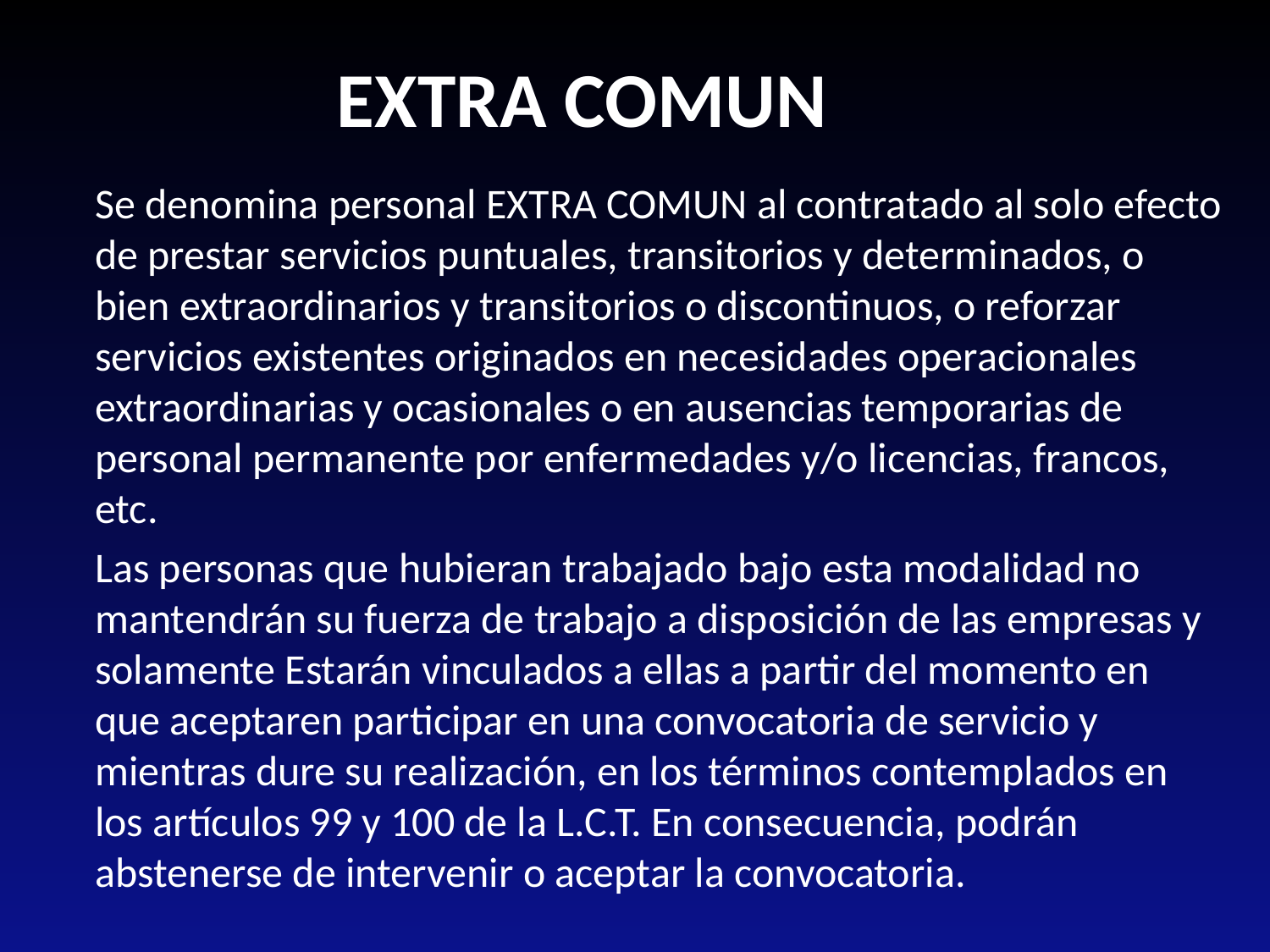

EXTRA COMUN
Se denomina personal EXTRA COMUN al contratado al solo efecto de prestar servicios puntuales, transitorios y determinados, o bien extraordinarios y transitorios o discontinuos, o reforzar servicios existentes originados en necesidades operacionales extraordinarias y ocasionales o en ausencias temporarias de personal permanente por enfermedades y/o licencias, francos, etc.
Las personas que hubieran trabajado bajo esta modalidad no mantendrán su fuerza de trabajo a disposición de las empresas y solamente Estarán vinculados a ellas a partir del momento en que aceptaren participar en una convocatoria de servicio y mientras dure su realización, en los términos contemplados en los artículos 99 y 100 de la L.C.T. En consecuencia, podrán abstenerse de intervenir o aceptar la convocatoria.